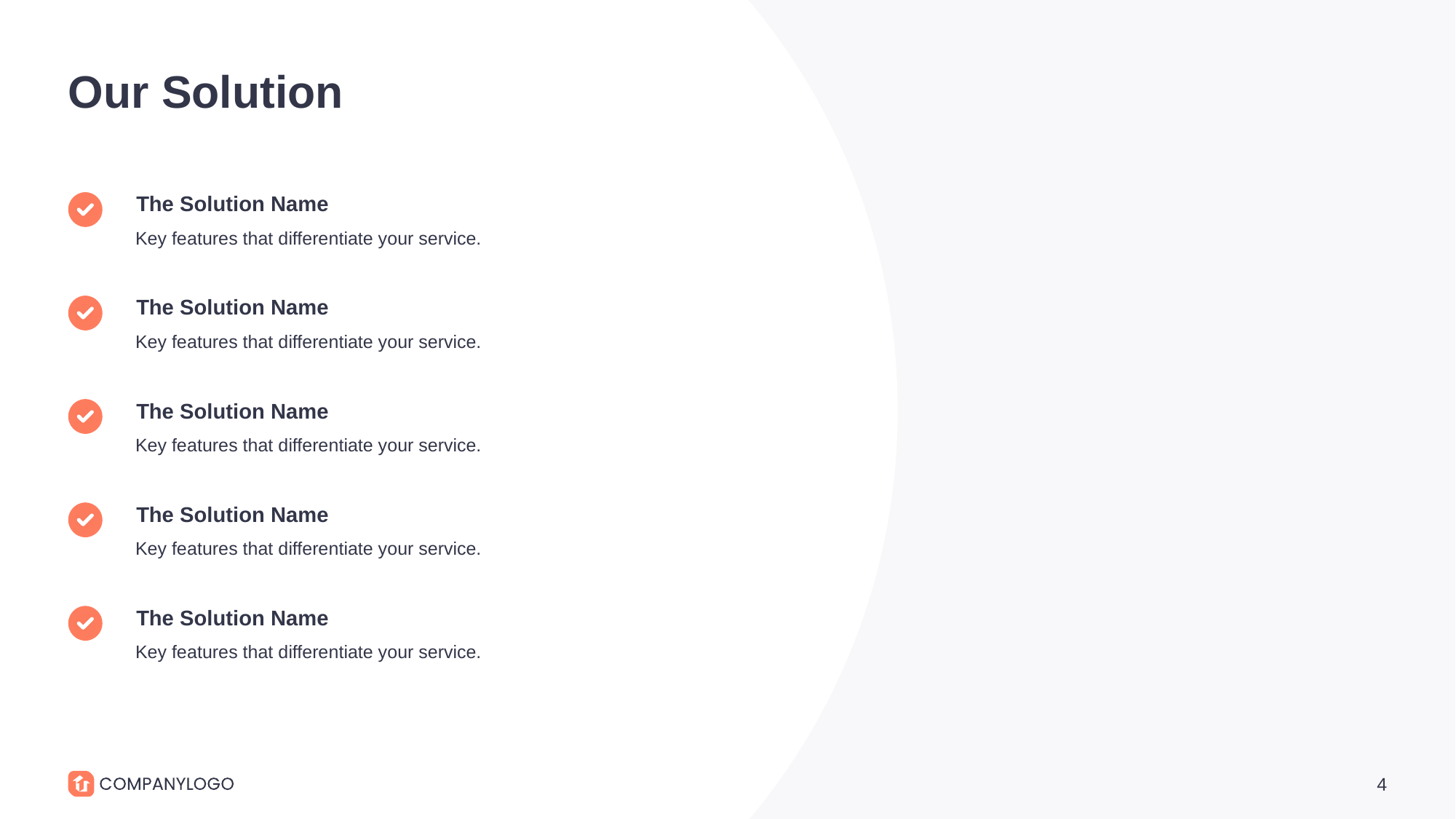

# Our Solution

The Solution Name

Key features that differentiate your service.
The Solution Name

Key features that differentiate your service.
The Solution Name

Key features that differentiate your service.
The Solution Name

Key features that differentiate your service.
The Solution Name

Key features that differentiate your service.